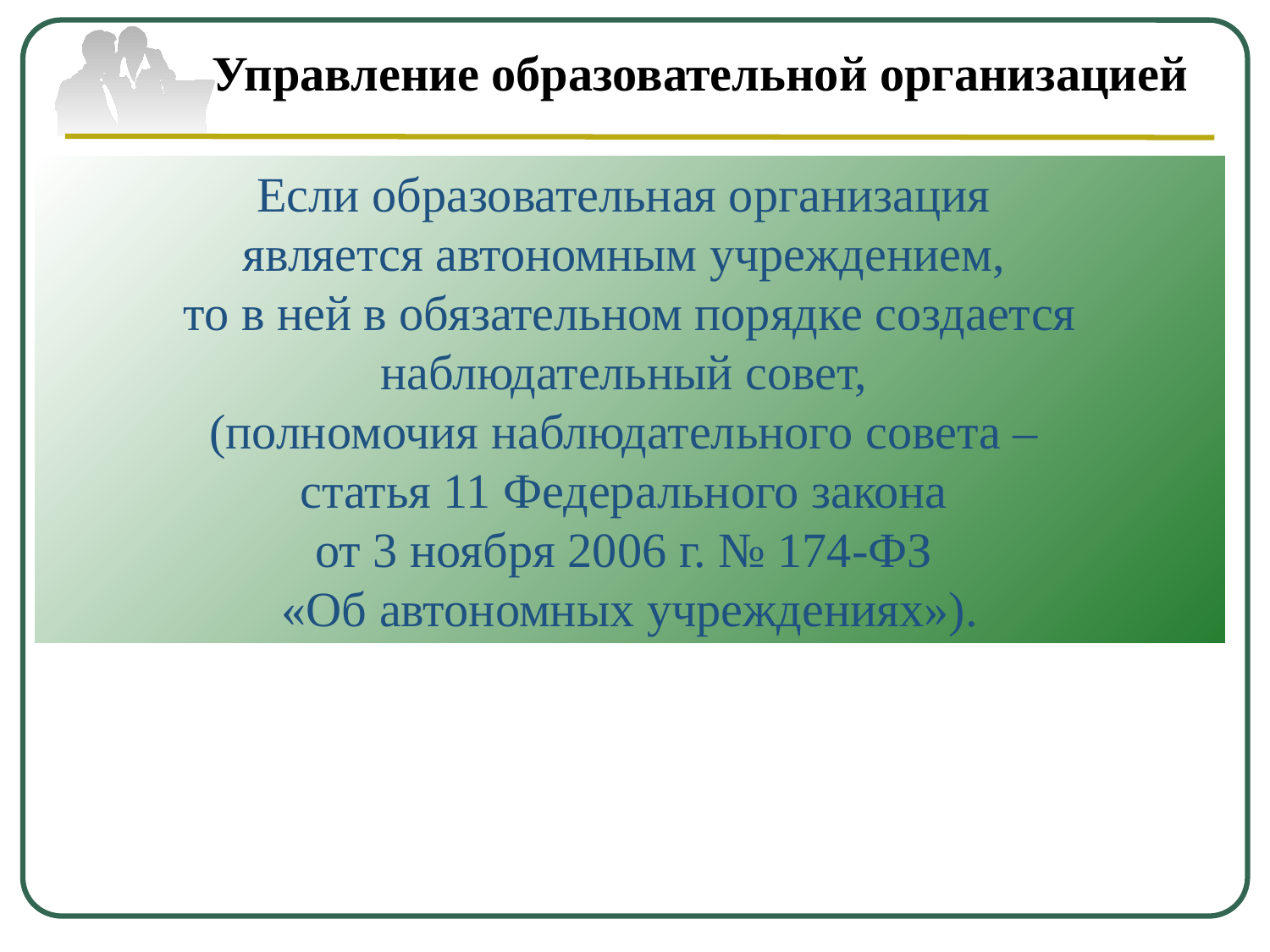

Управление образовательной организацией
Если образовательная организация
является автономным учреждением,
то в ней в обязательном порядке создается наблюдательный совет,
(полномочия наблюдательного совета –
статья 11 Федерального закона
от 3 ноября 2006 г. № 174-ФЗ
«Об автономных учреждениях»).